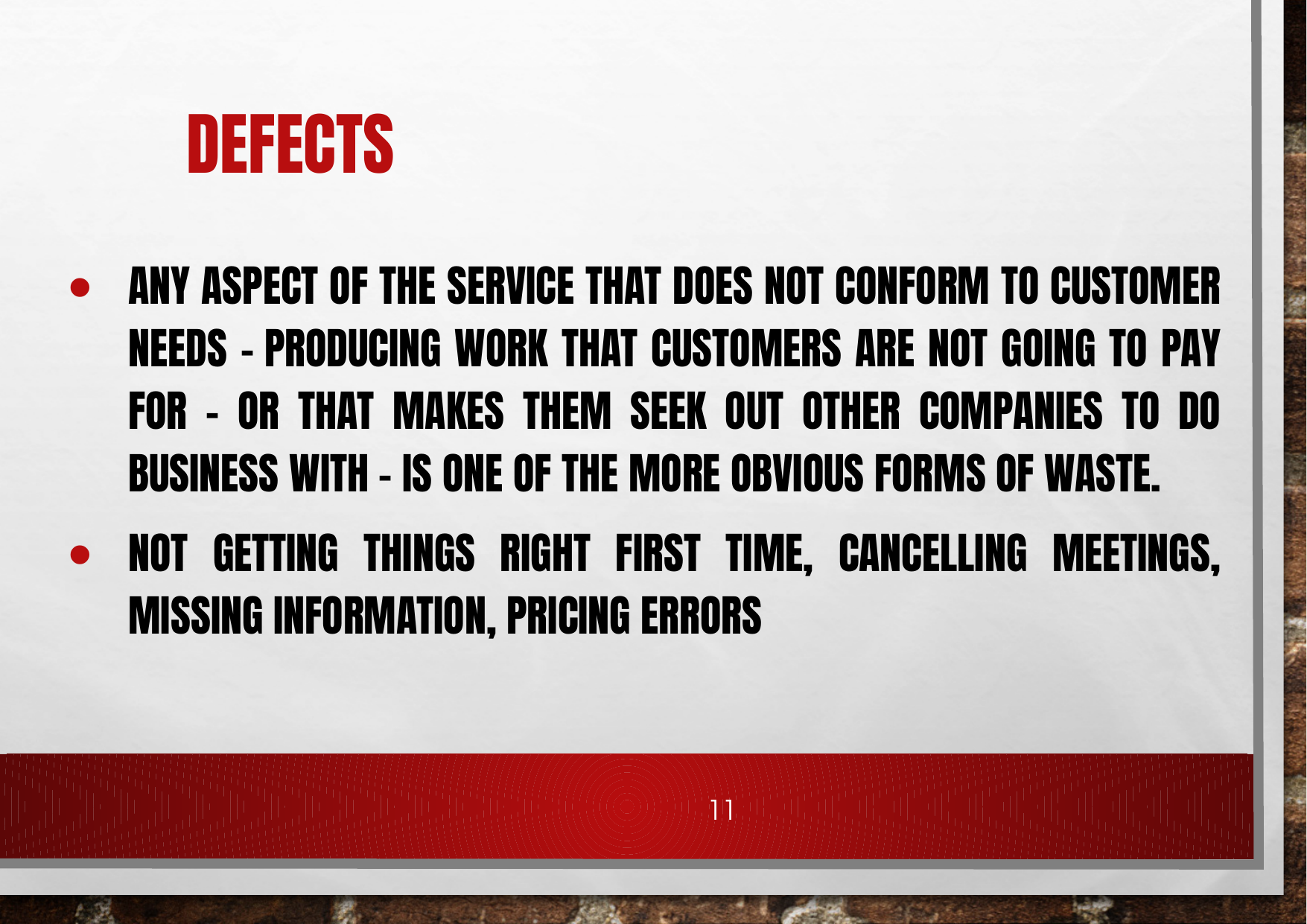

# Defects
Any aspect of the service that does not conform to customer needs – Producing work that customers are not going to pay for – or that makes them seek out other companies to do business with – is one of the more obvious forms of waste.
not getting things right first time, cancelling meetings, missing information, pricing errors
11